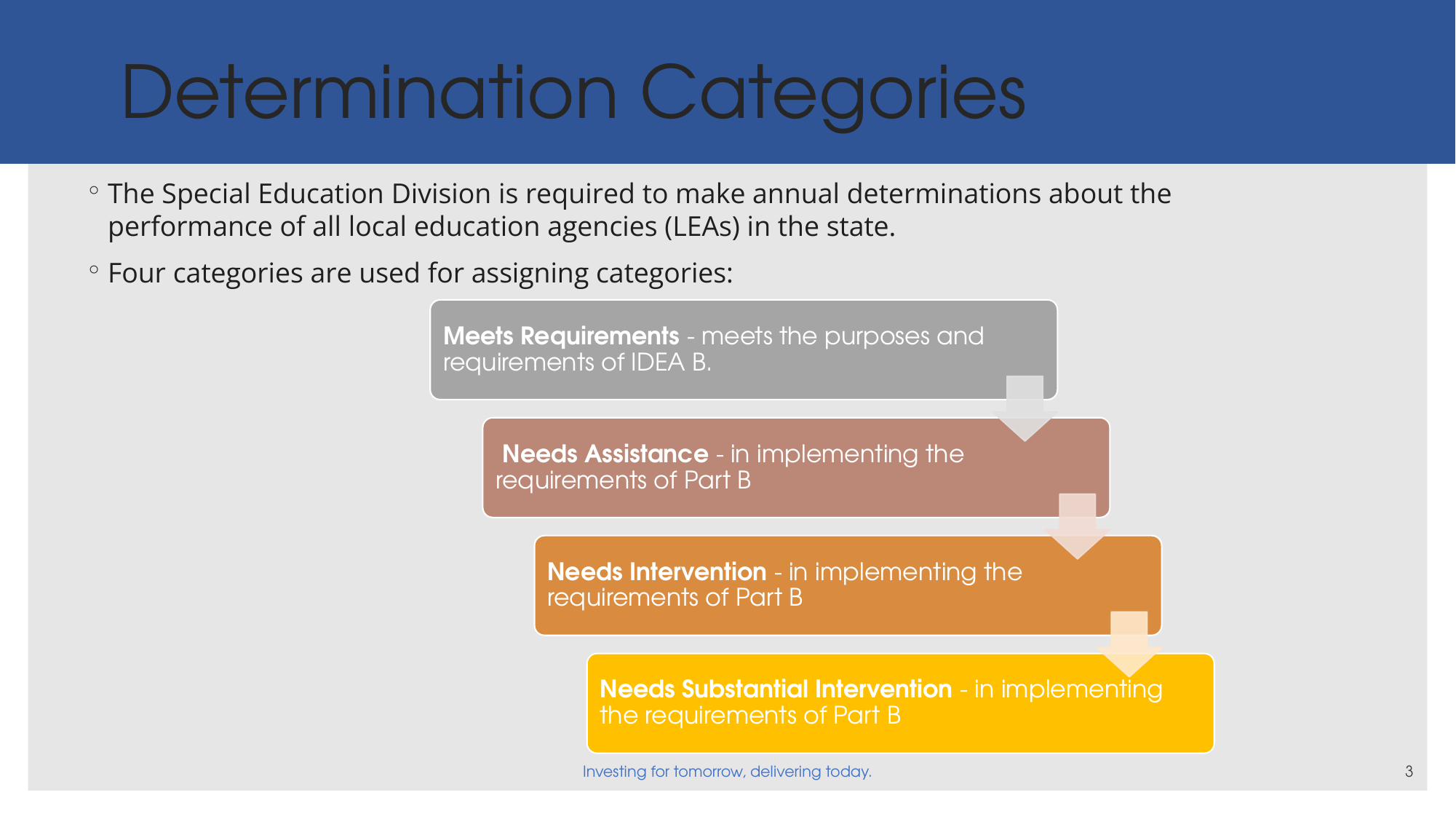

# Determination Categories
The Special Education Division is required to make annual determinations about the performance of all local education agencies (LEAs) in the state.
Four categories are used for assigning categories:

Meets Requirements - meets the purposes and requirements of IDEA B.
 Needs Assistance - in implementing the requirements of Part B
Needs Intervention - in implementing the requirements of Part B
Needs Substantial Intervention - in implementing the requirements of Part B

Investing for tomorrow, delivering today.
3